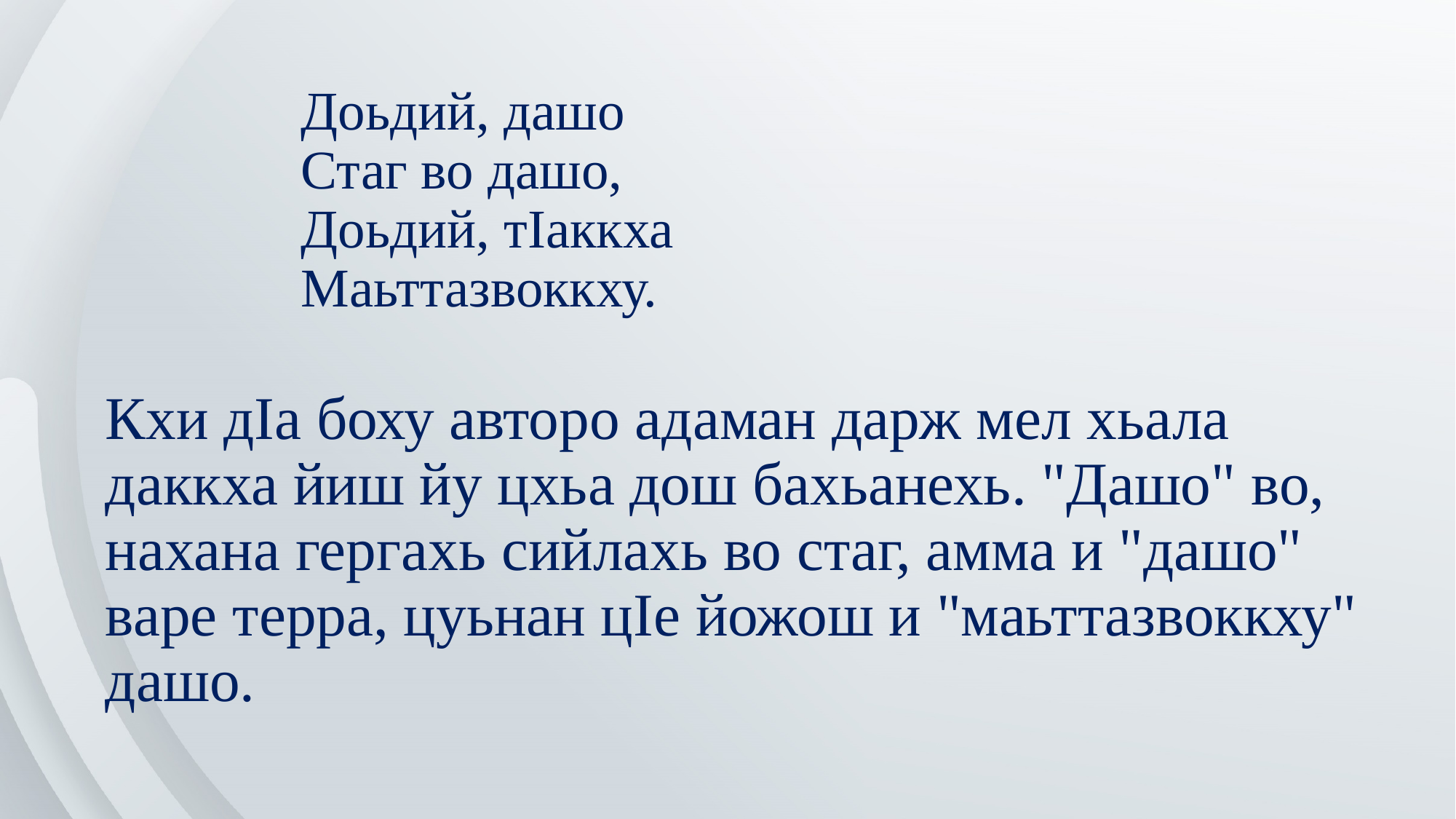

# Доьдий, дашо Стаг во дашо, Доьдий, тIаккха Маьттазвоккху.
Кхи дIа боху авторо адаман дарж мел хьала даккха йиш йу цхьа дош бахьанехь. "Дашо" во, нахана гергахь сийлахь во стаг, амма и "дашо" варе терра, цуьнан цIе йожош и "маьттазвоккху" дашо.